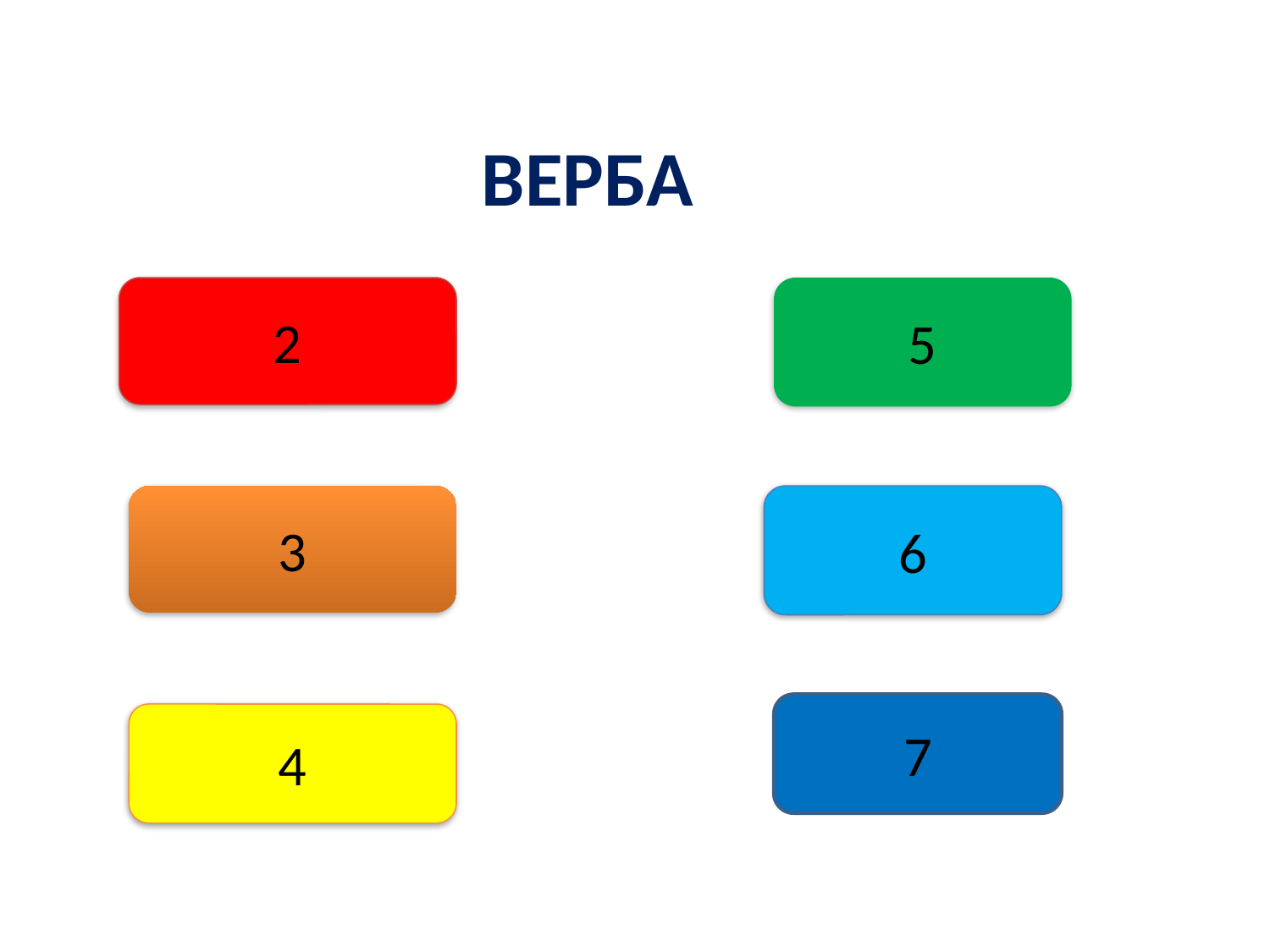

ВЕРБА
2
5

#
3
6
7
4